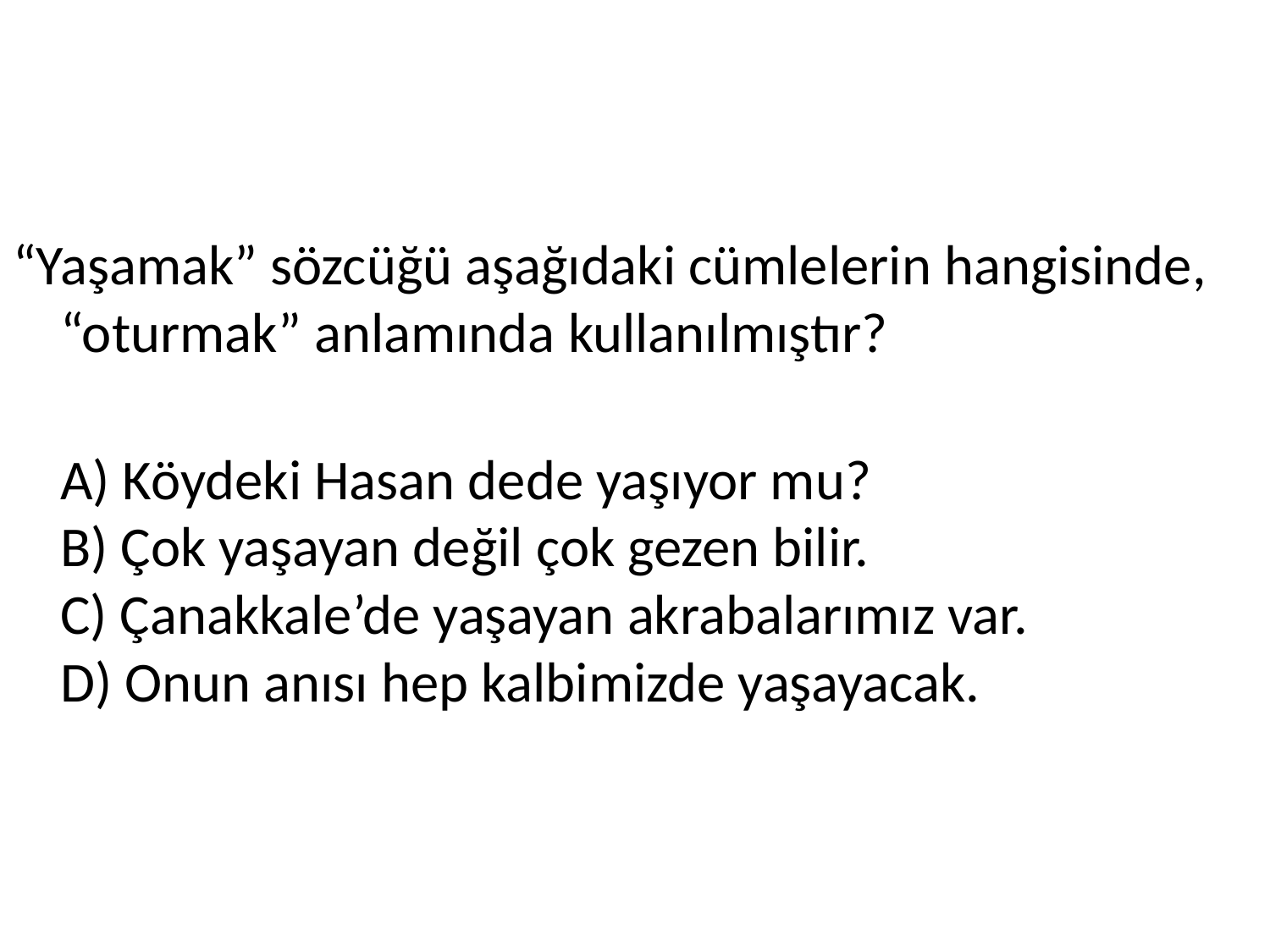

#
“Yaşamak” sözcüğü aşağıdaki cümlelerin hangisinde, “oturmak” anlamında kullanılmıştır?
A) Köydeki Hasan dede yaşıyor mu? 
B) Çok yaşayan değil çok gezen bilir. 
C) Çanakkale’de yaşayan akrabalarımız var. 
D) Onun anısı hep kalbimizde yaşayacak.